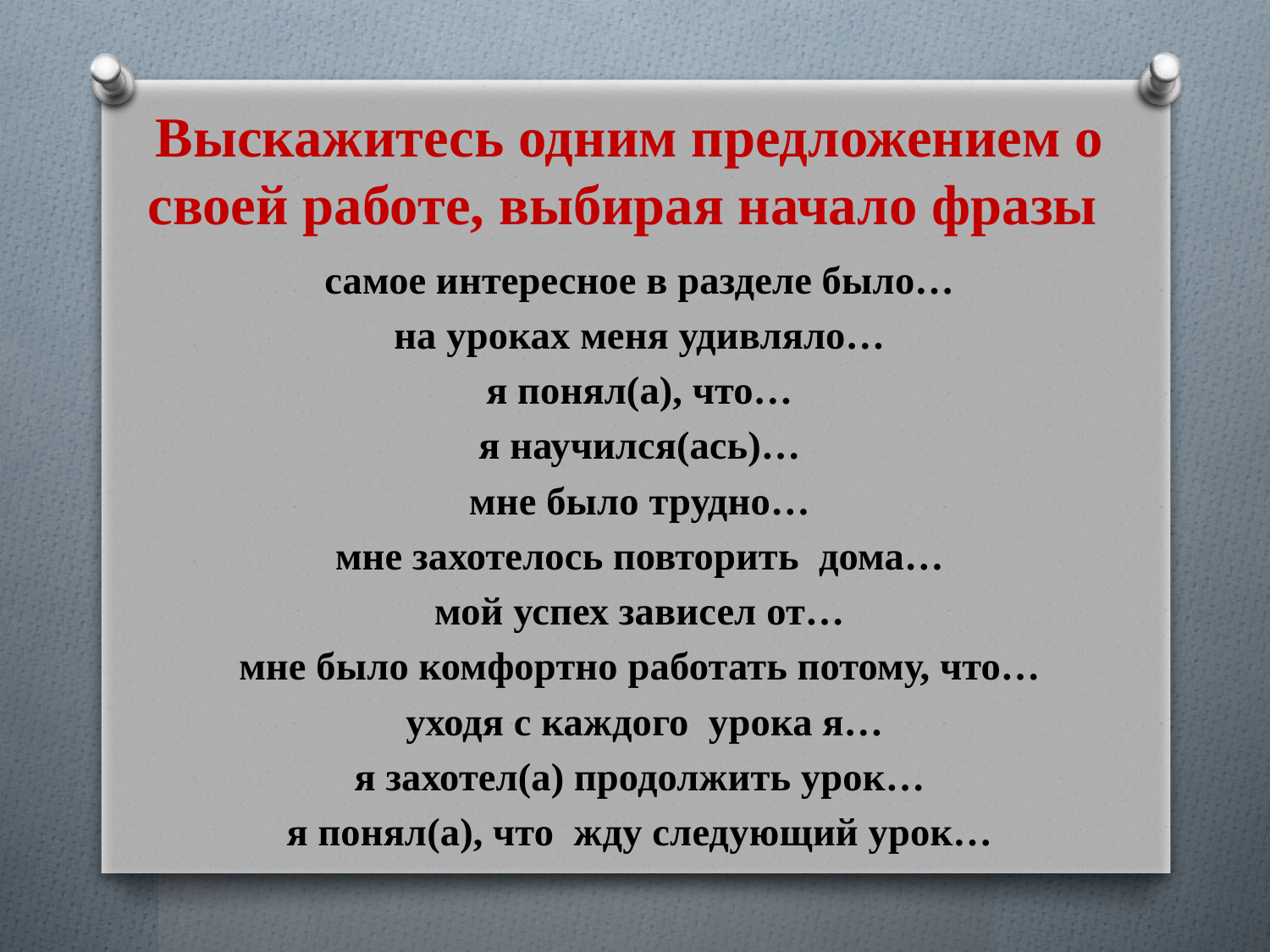

# Выскажитесь одним предложением о своей работе, выбирая начало фразы
самое интересное в разделе было…
на уроках меня удивляло…
я понял(а), что…
я научился(ась)…
мне было трудно…
мне захотелось повторить  дома…
мой успех зависел от…
мне было комфортно работать потому, что…
 уходя с каждого  урока я…
я захотел(а) продолжить урок…
я понял(а), что  жду следующий урок…